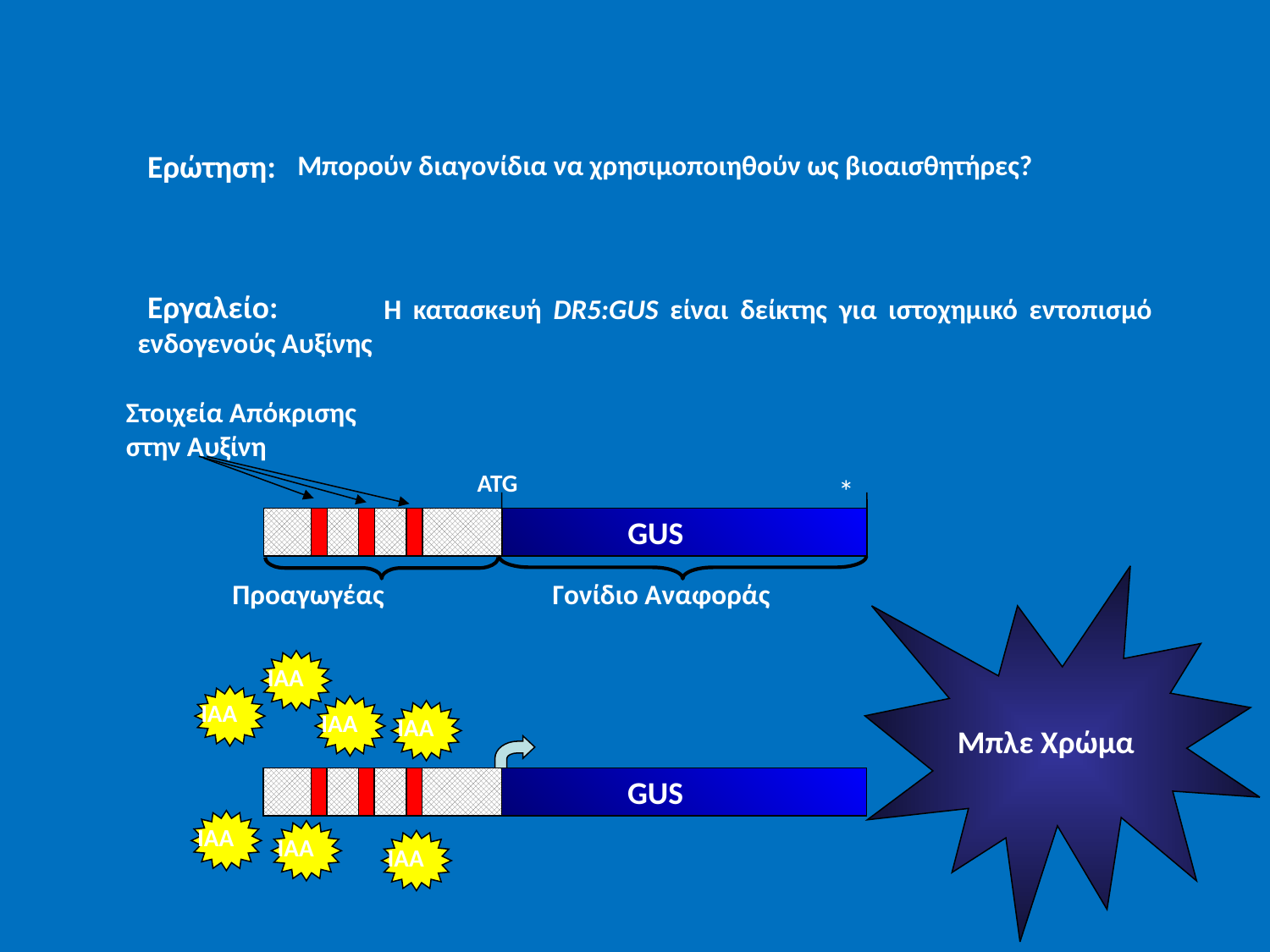

Ερώτηση:
Μπορούν διαγονίδια να χρησιμοποιηθούν ως βιοαισθητήρες?
Εργαλείο:
                    Η κατασκευή DR5:GUS είναι δείκτης για ιστοχημικό εντοπισμό ενδογενούς Αυξίνης
Στοιχεία Απόκρισης στην Αυξίνη

ATG
*

GUS

Προαγωγέας
Γονίδιο Αναφοράς

Μπλε Χρώμα

ΙΑΑ

ΙΑΑ

ΙΑΑ

ΙΑΑ

GUS

ΙΑΑ

ΙΑΑ

ΙΑΑ